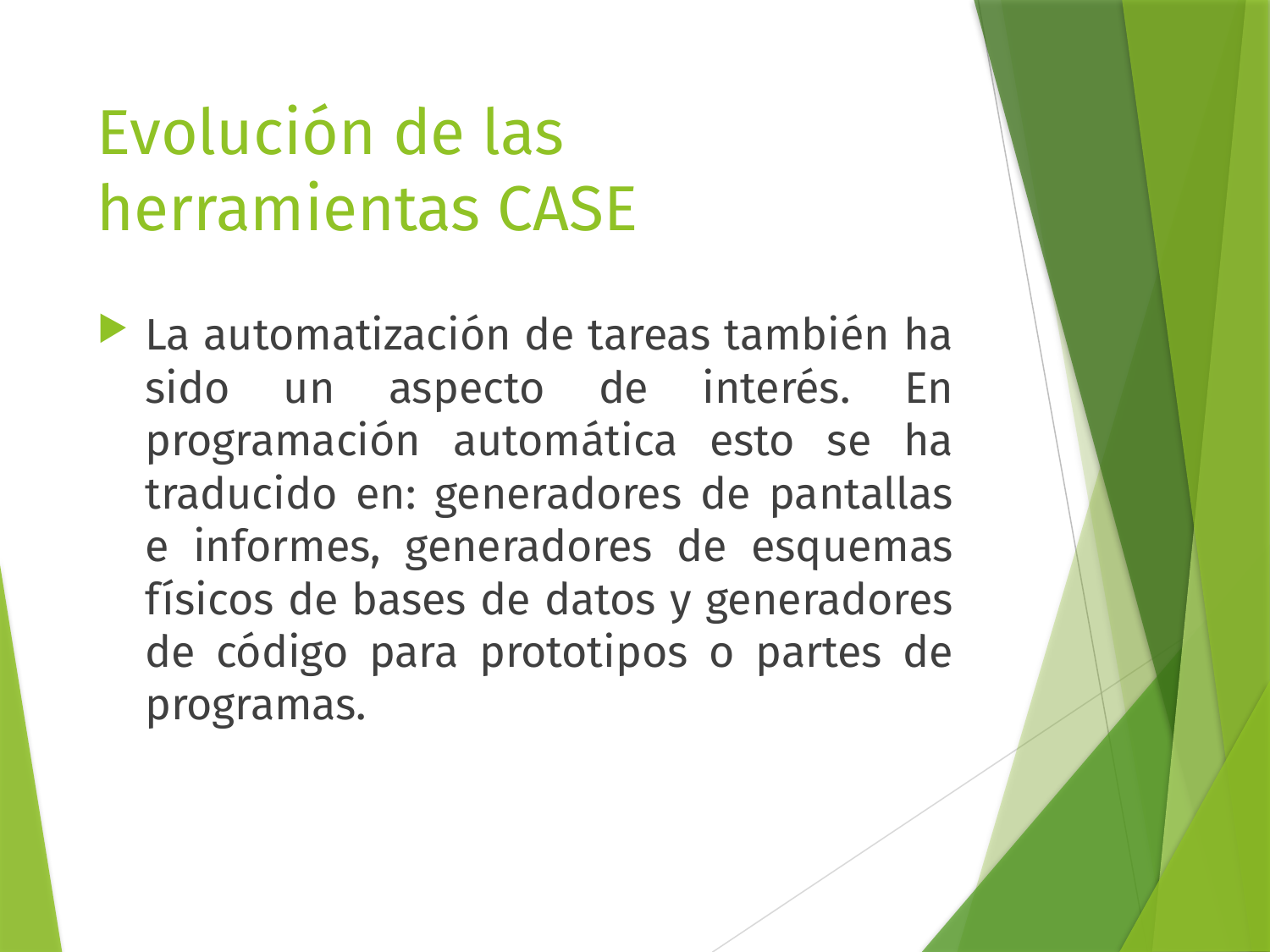

# Evolución de las herramientas CASE
La automatización de tareas también ha sido un aspecto de interés. En programación automática esto se ha traducido en: generadores de pantallas e informes, generadores de esquemas físicos de bases de datos y generadores de código para prototipos o partes de programas.